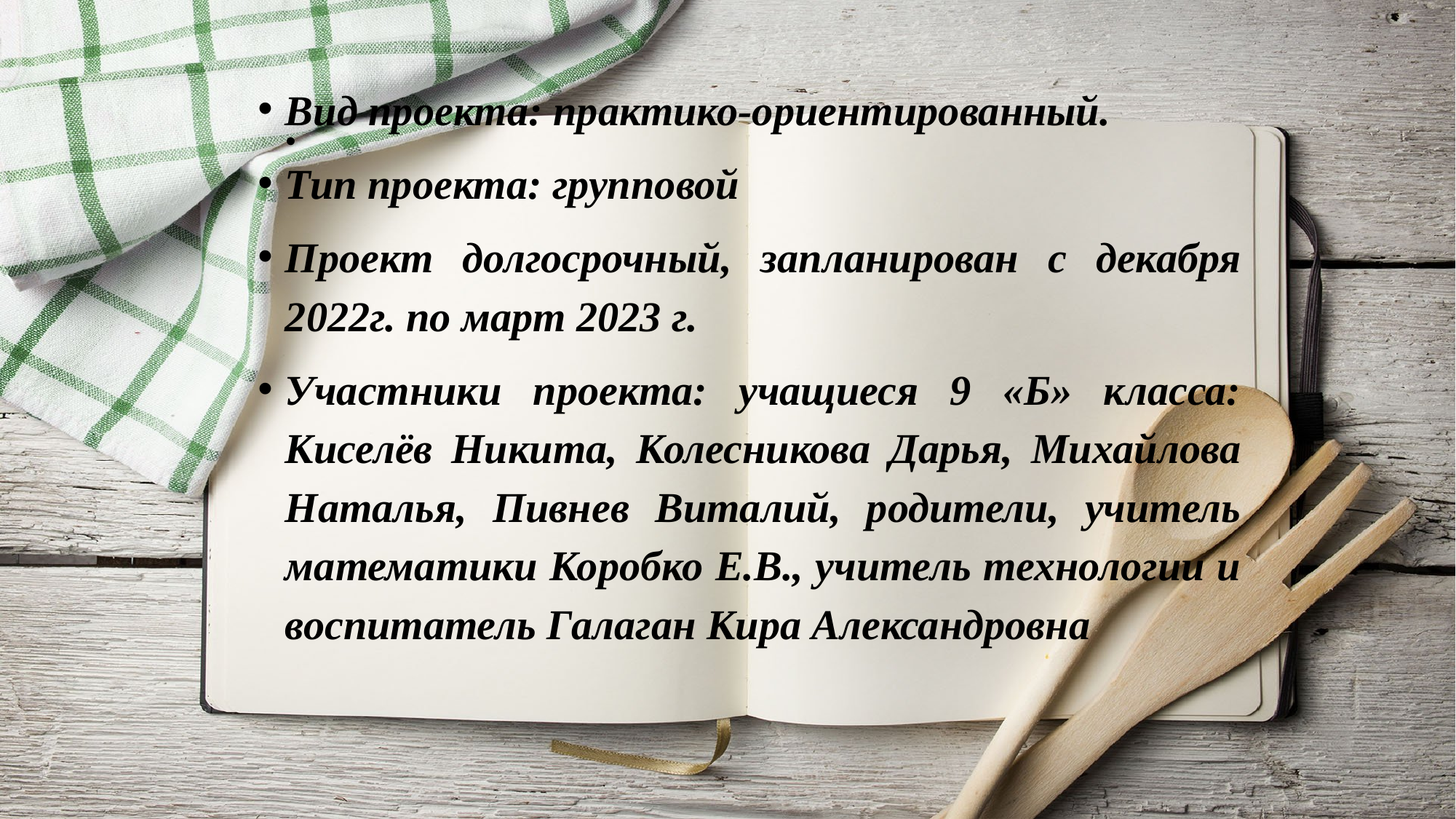

# .
Вид проекта: практико-ориентированный.
Тип проекта: групповой
Проект долгосрочный, запланирован с декабря 2022г. по март 2023 г.
Участники проекта: учащиеся 9 «Б» класса: Киселёв Никита, Колесникова Дарья, Михайлова Наталья, Пивнев Виталий, родители, учитель математики Коробко Е.В., учитель технологии и воспитатель Галаган Кира Александровна